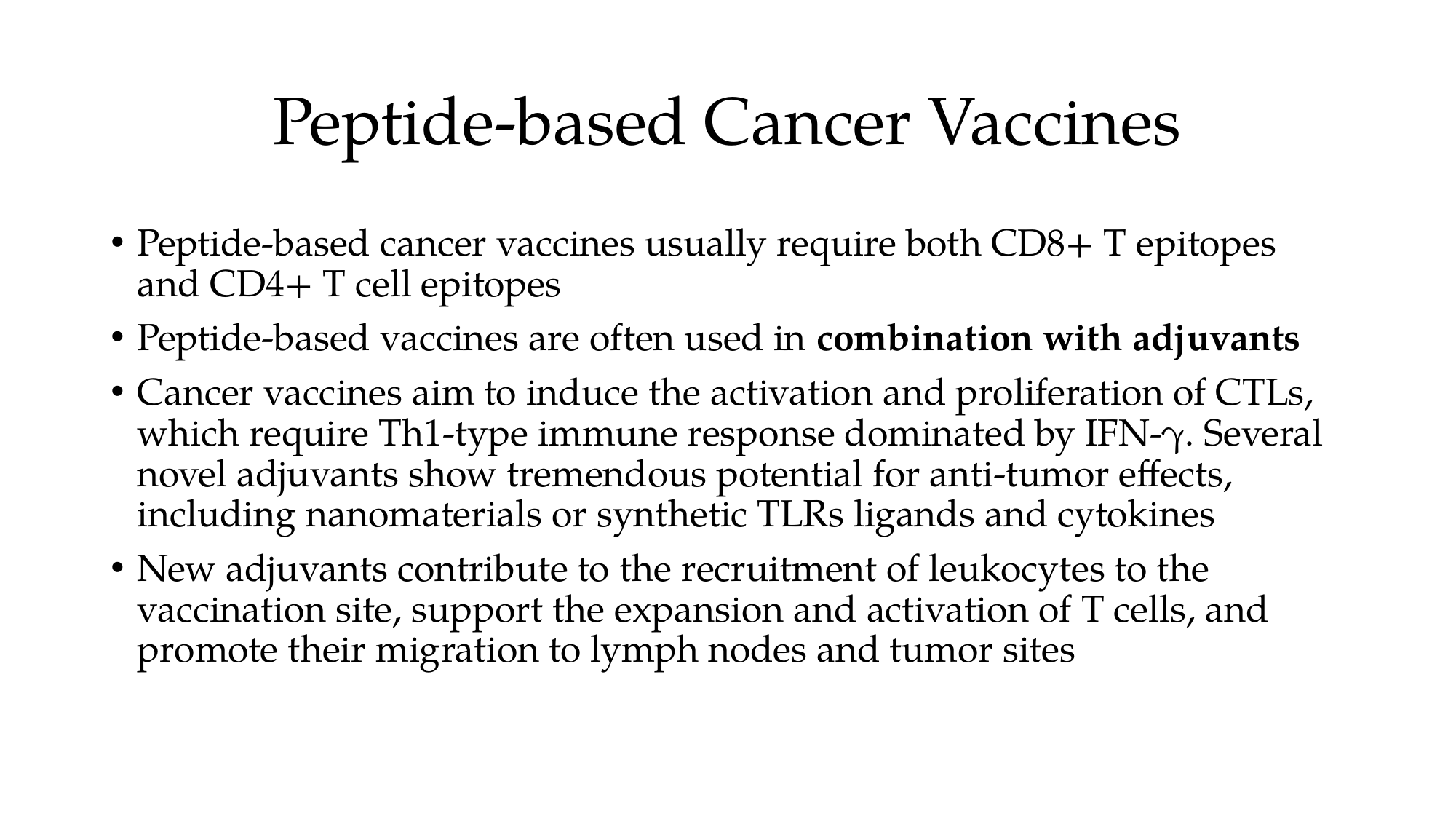

# Peptide-based Cancer Vaccines
Peptide-based cancer vaccines usually require both CD8+ T epitopes and CD4+ T cell epitopes
Peptide-based vaccines are often used in combination with adjuvants
Cancer vaccines aim to induce the activation and proliferation of CTLs, which require Th1-type immune response dominated by IFN-γ. Several novel adjuvants show tremendous potential for anti-tumor effects, including nanomaterials or synthetic TLRs ligands and cytokines
New adjuvants contribute to the recruitment of leukocytes to the vaccination site, support the expansion and activation of T cells, and promote their migration to lymph nodes and tumor sites